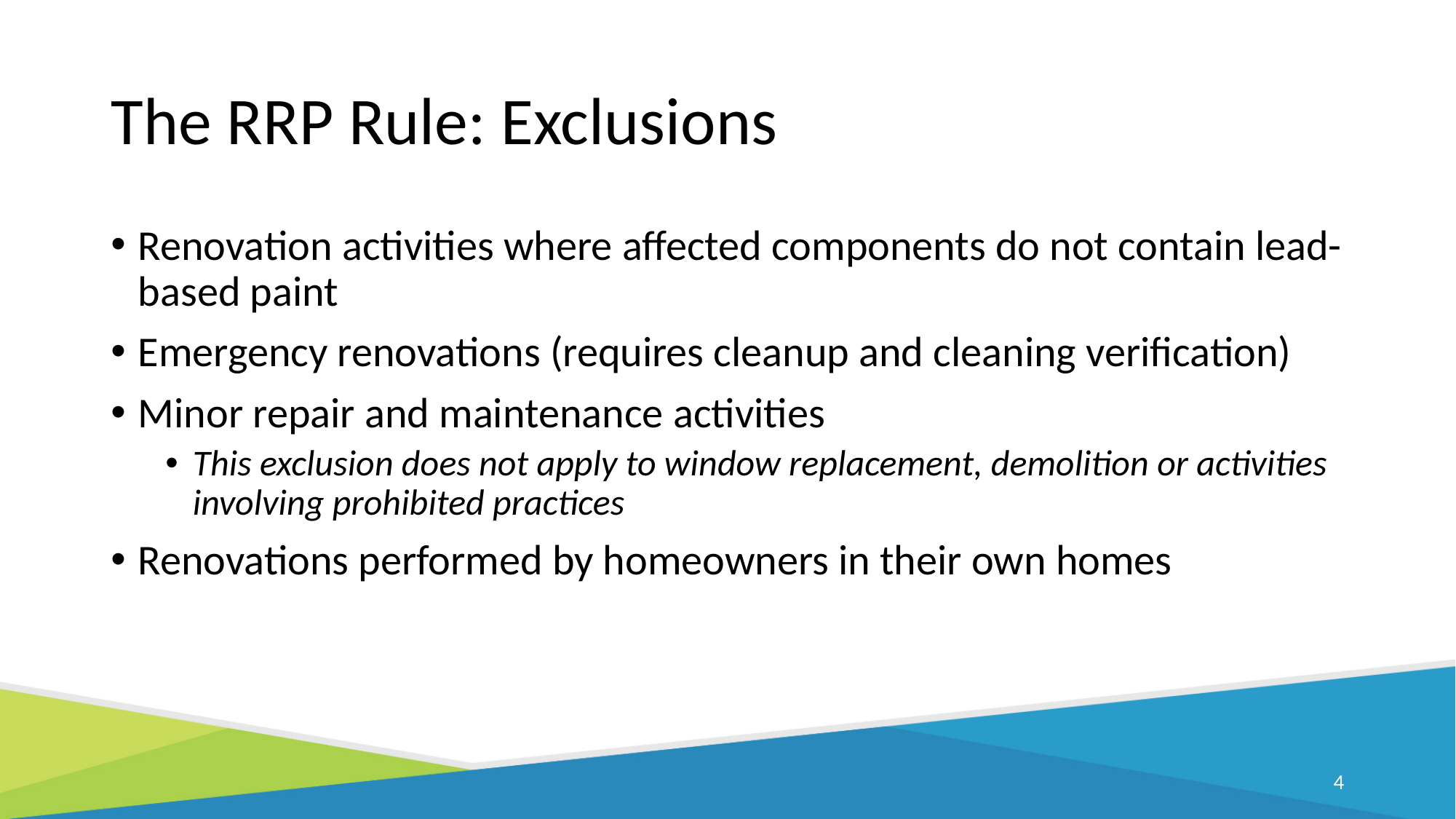

# The RRP Rule: Exclusions
Renovation activities where affected components do not contain lead-based paint
Emergency renovations (requires cleanup and cleaning verification)
Minor repair and maintenance activities
This exclusion does not apply to window replacement, demolition or activities involving prohibited practices
Renovations performed by homeowners in their own homes

4